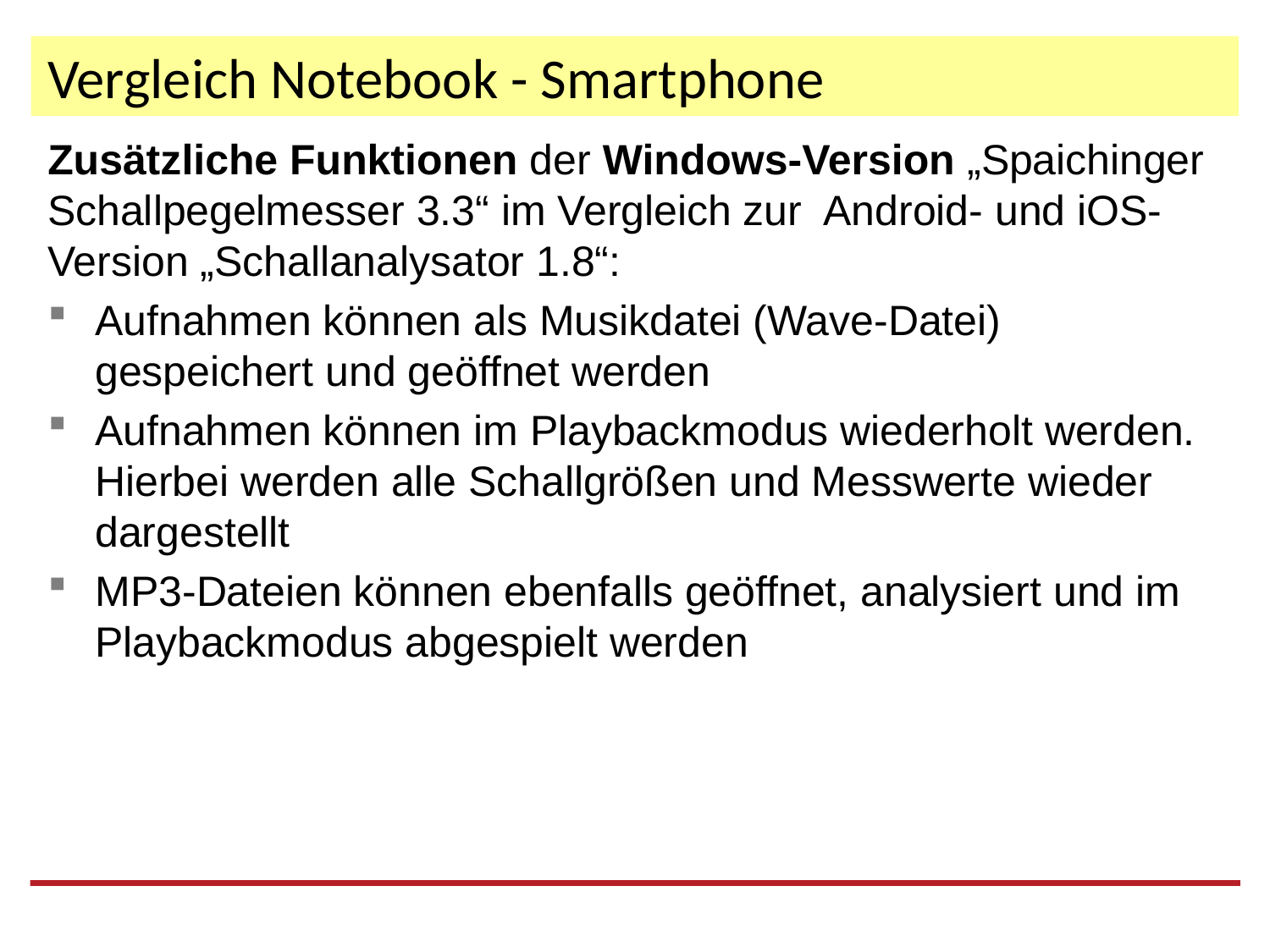

# Vergleich Notebook - Smartphone
Zusätzliche Funktionen der Windows-Version „Spaichinger Schallpegelmesser 3.3“ im Vergleich zur  Android- und iOS-Version „Schallanalysator 1.8“:
Aufnahmen können als Musikdatei (Wave-Datei) gespeichert und geöffnet werden
Aufnahmen können im Playbackmodus wiederholt werden. Hierbei werden alle Schallgrößen und Messwerte wieder dargestellt
MP3-Dateien können ebenfalls geöffnet, analysiert und im Playbackmodus abgespielt werden